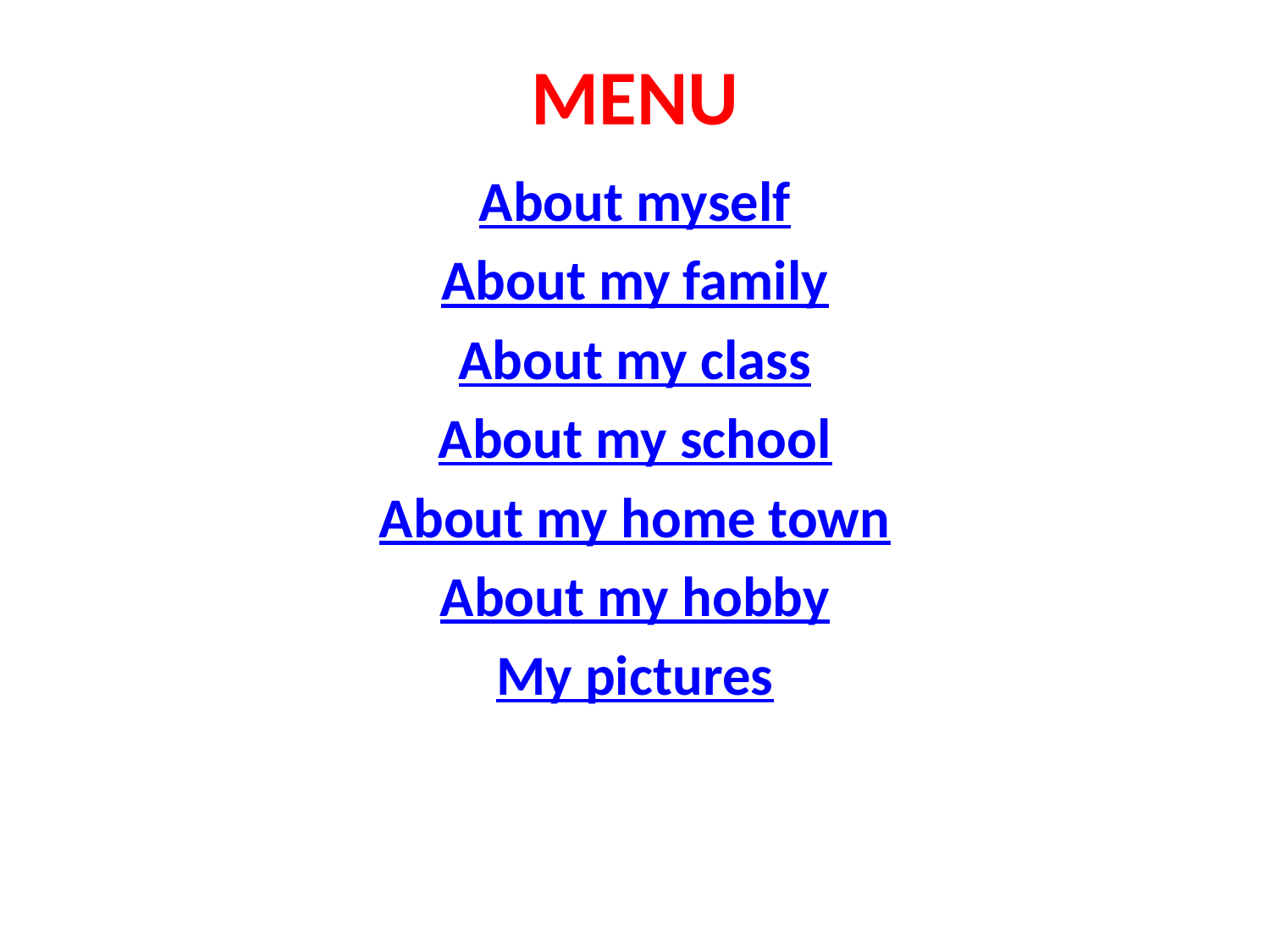

# MENU
About myself
About my family
About my class
About my school
About my home town
About my hobby
My pictures